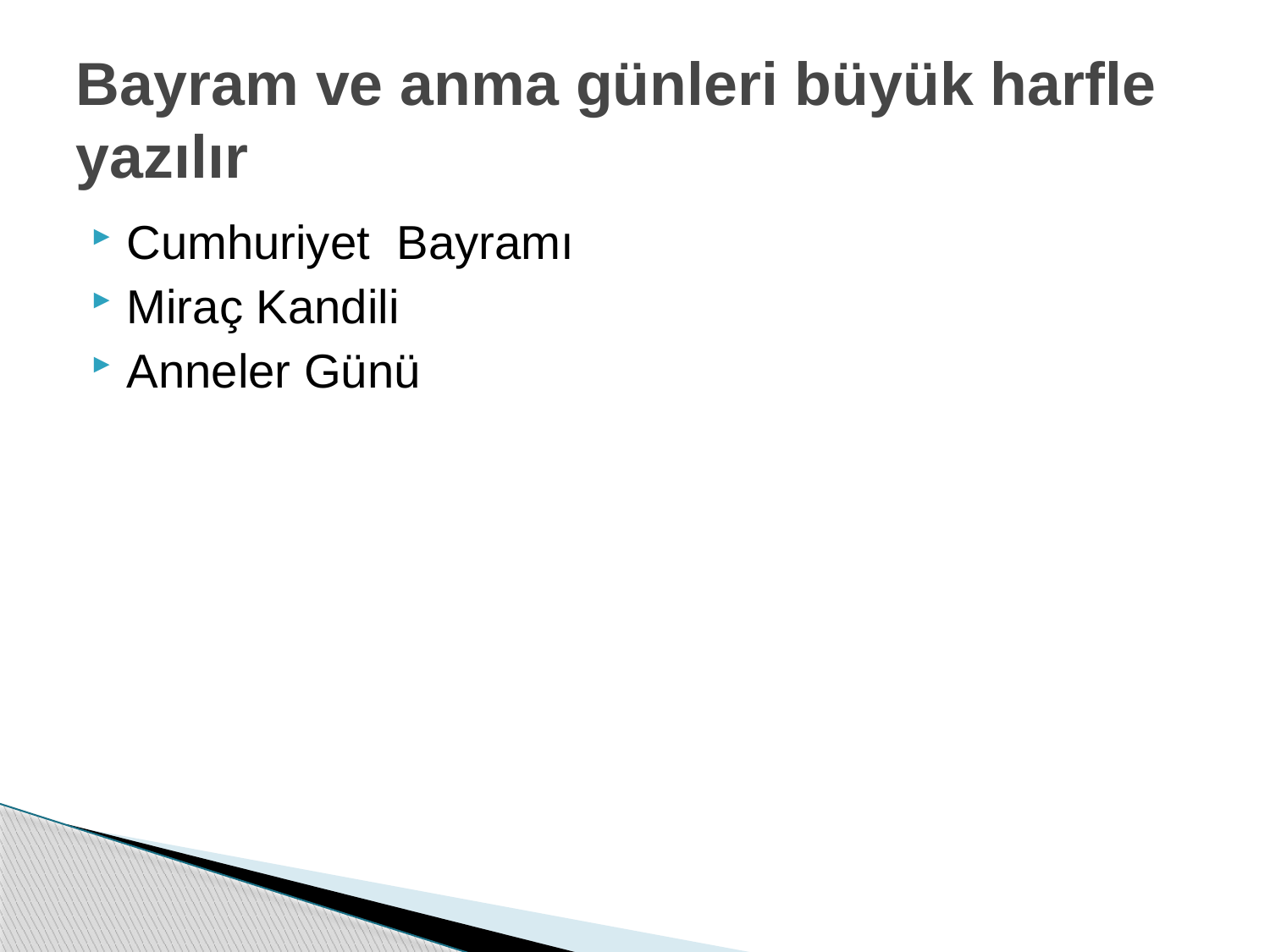

# Bayram ve anma günleri büyük harfle yazılır
Cumhuriyet  Bayramı
Miraç Kandili
Anneler Günü